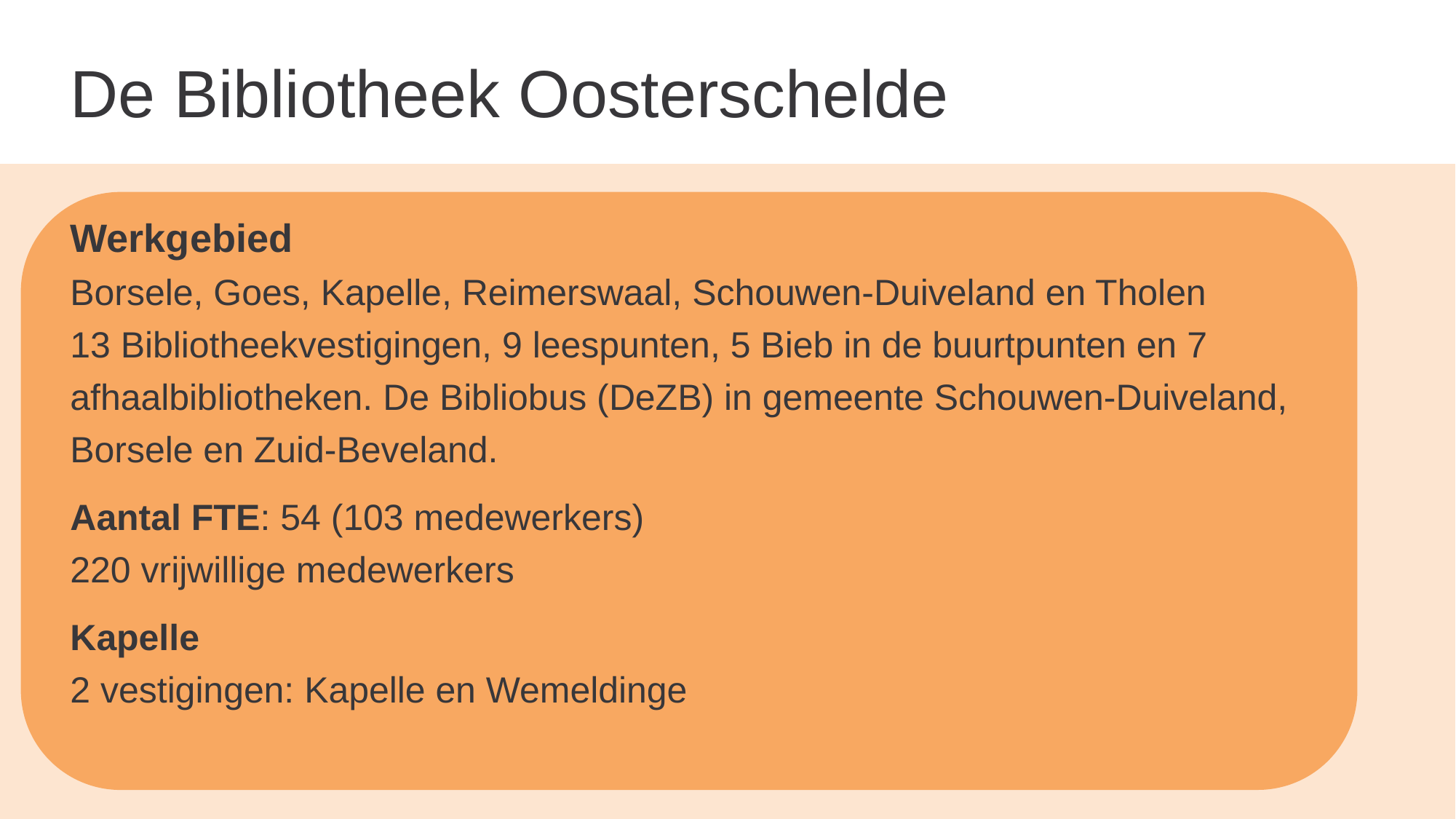

# De Bibliotheek Oosterschelde

Werkgebied
Borsele, Goes, Kapelle, Reimerswaal, Schouwen-Duiveland en Tholen
13 Bibliotheekvestigingen, 9 leespunten, 5 Bieb in de buurtpunten en 7 afhaalbibliotheken. De Bibliobus (DeZB) in gemeente Schouwen-Duiveland, Borsele en Zuid-Beveland.
Aantal FTE: 54 (103 medewerkers)
220 vrijwillige medewerkers
Kapelle
2 vestigingen: Kapelle en Wemeldinge